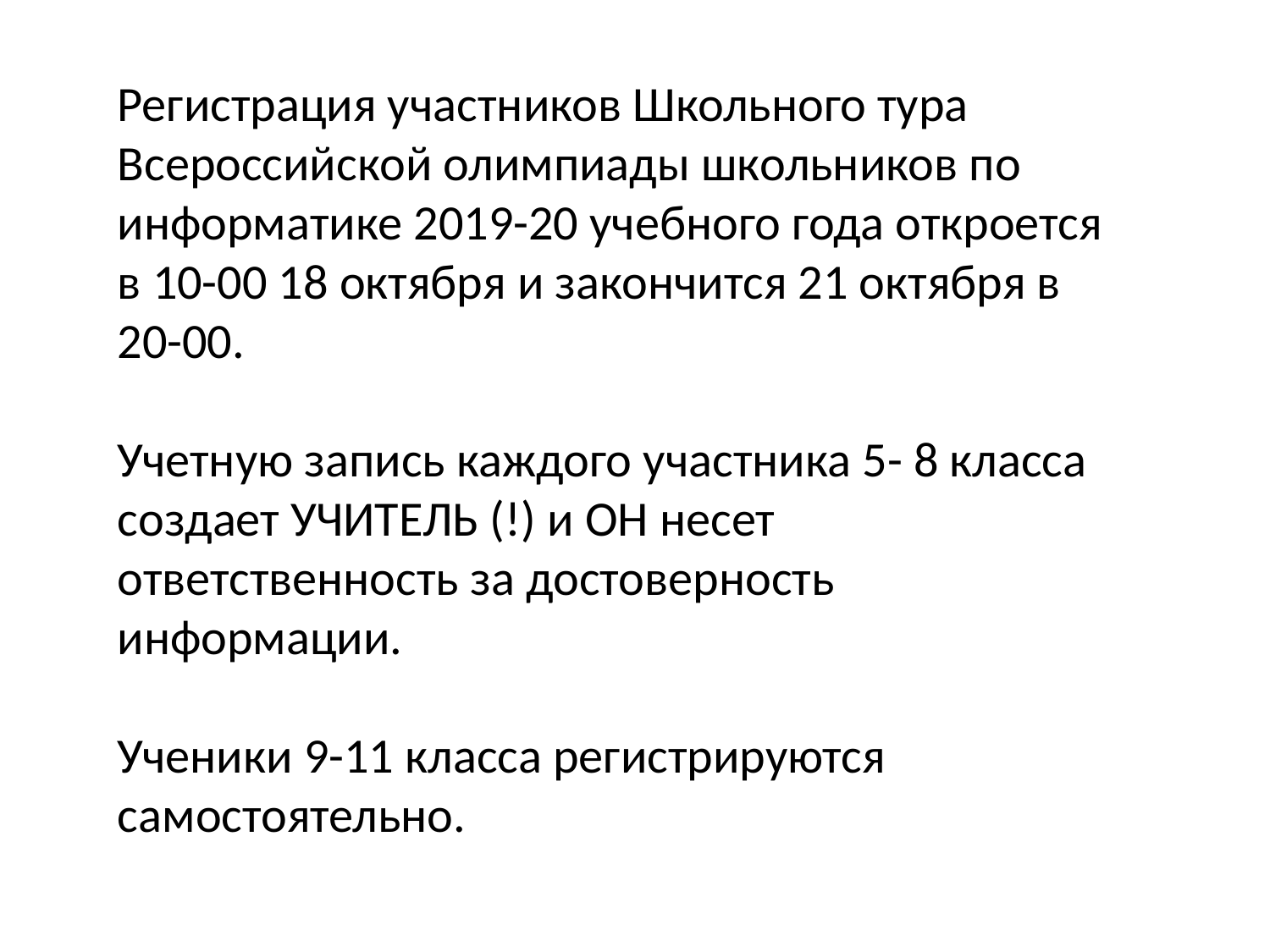

Регистрация участников Школьного тура Всероссийской олимпиады школьников по информатике 2019-20 учебного года откроется в 10-00 18 октября и закончится 21 октября в 20-00.

Учетную запись каждого участника 5- 8 класса создает УЧИТЕЛЬ (!) и ОН несет ответственность за достоверность информации.

Ученики 9-11 класса регистрируются самостоятельно.